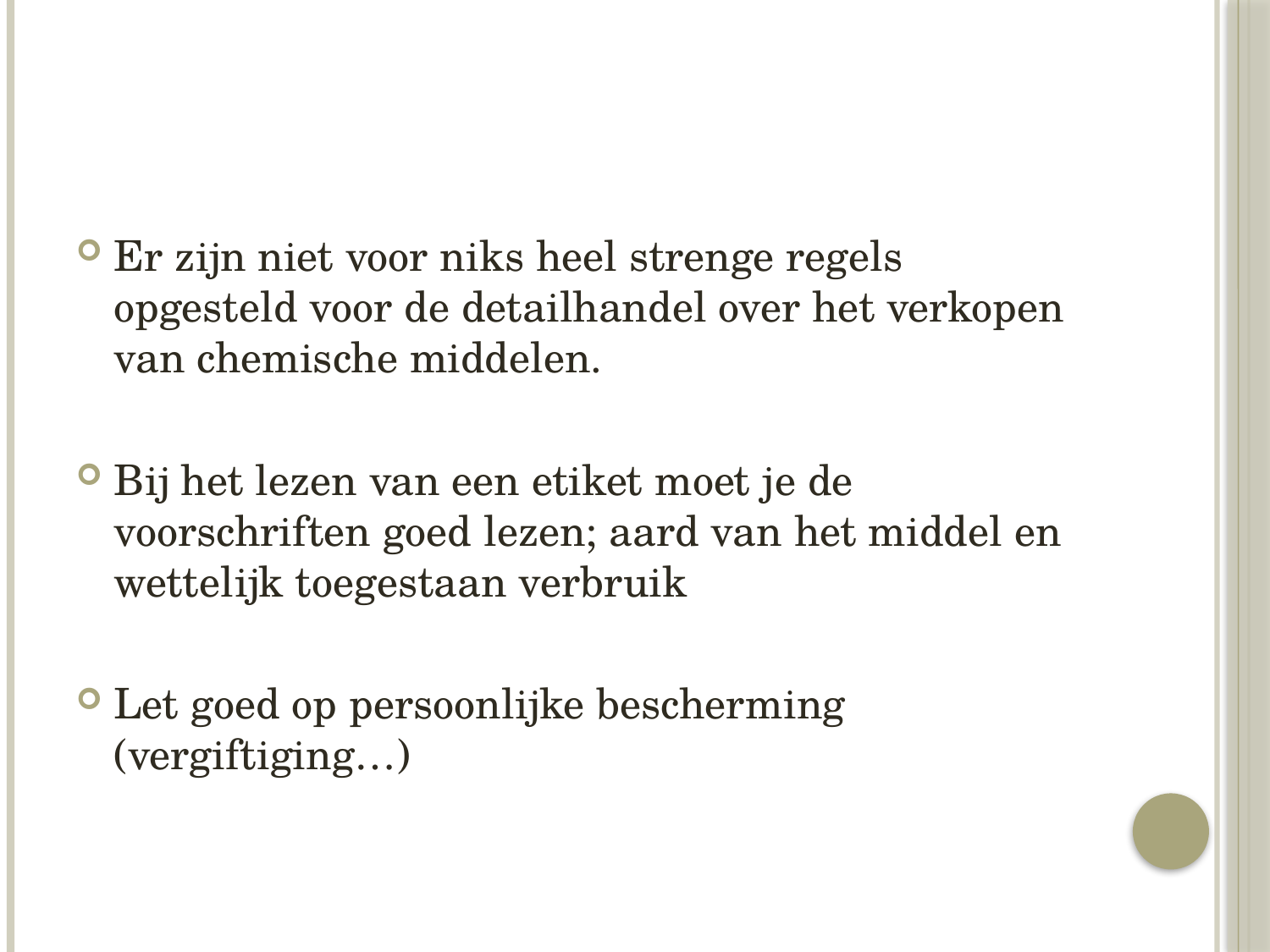

#
Er zijn niet voor niks heel strenge regels opgesteld voor de detailhandel over het verkopen van chemische middelen.

Bij het lezen van een etiket moet je de voorschriften goed lezen; aard van het middel en wettelijk toegestaan verbruik

Let goed op persoonlijke bescherming (vergiftiging…)